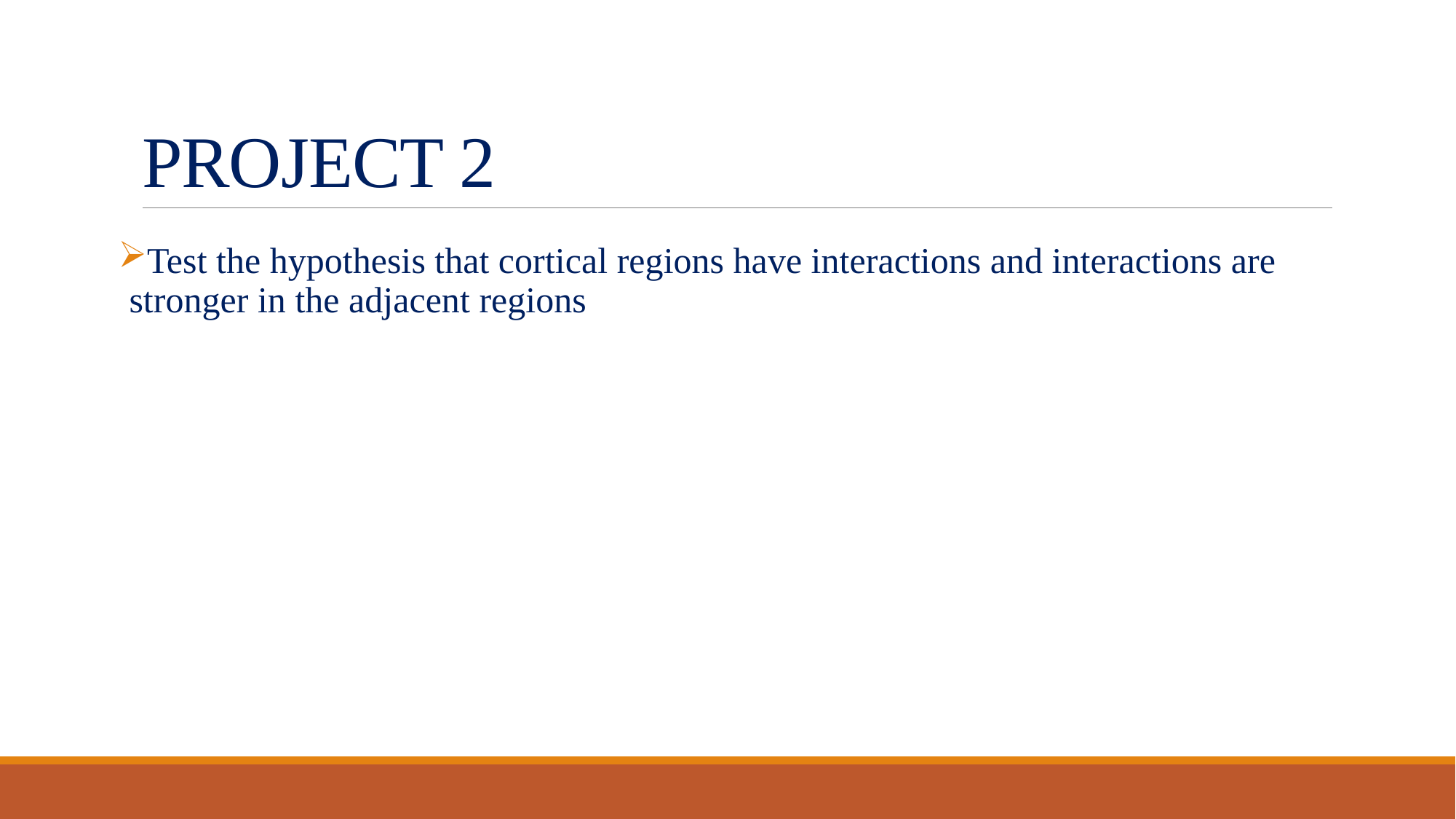

# PROJECT 2

Test the hypothesis that cortical regions have interactions and interactions are stronger in the adjacent regions